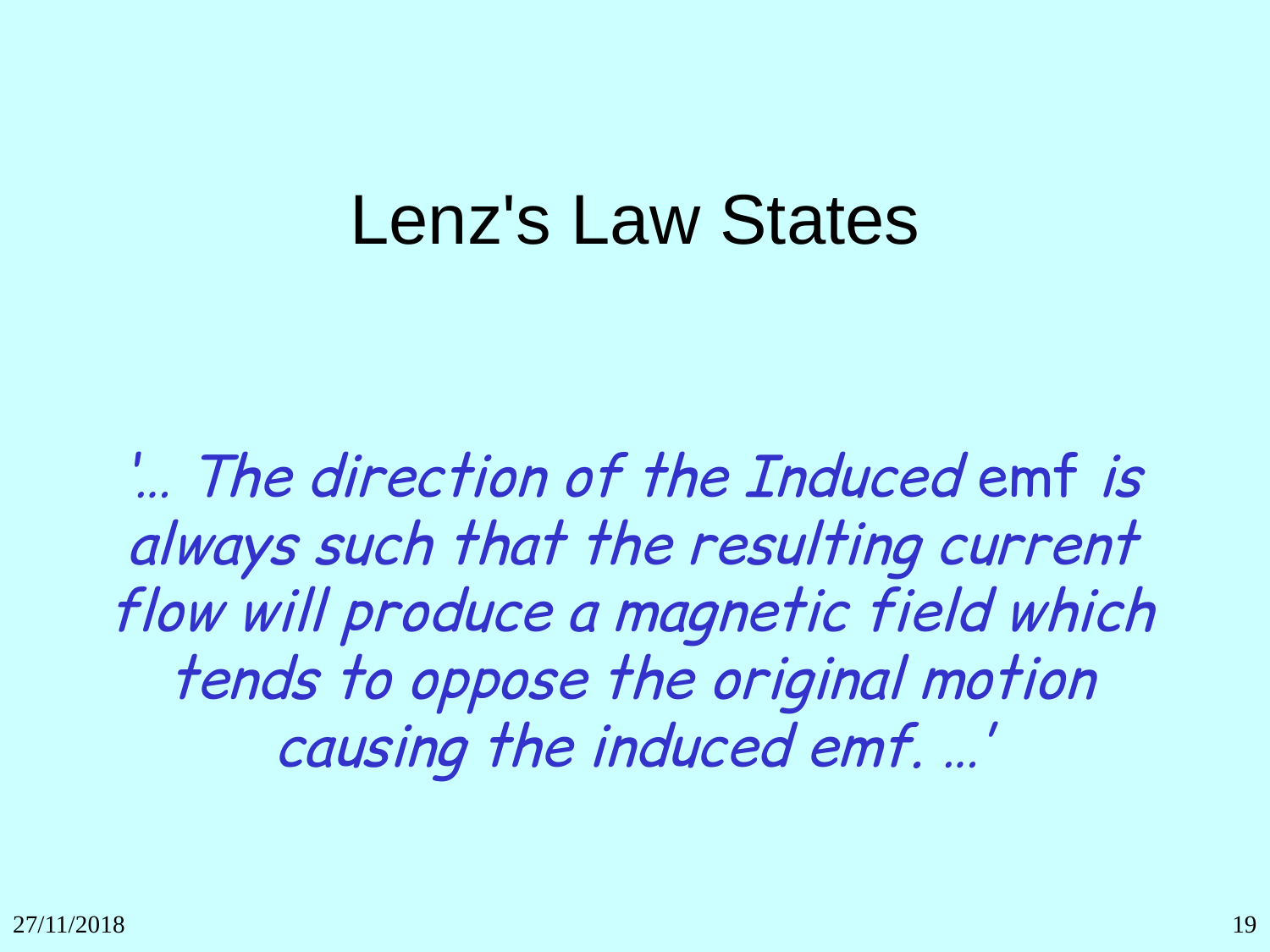

Lenz's Law States
‘… The direction of the Induced emf is always such that the resulting current flow will produce a magnetic field which tends to oppose the original motion causing the induced emf. …’
27/11/2018
19